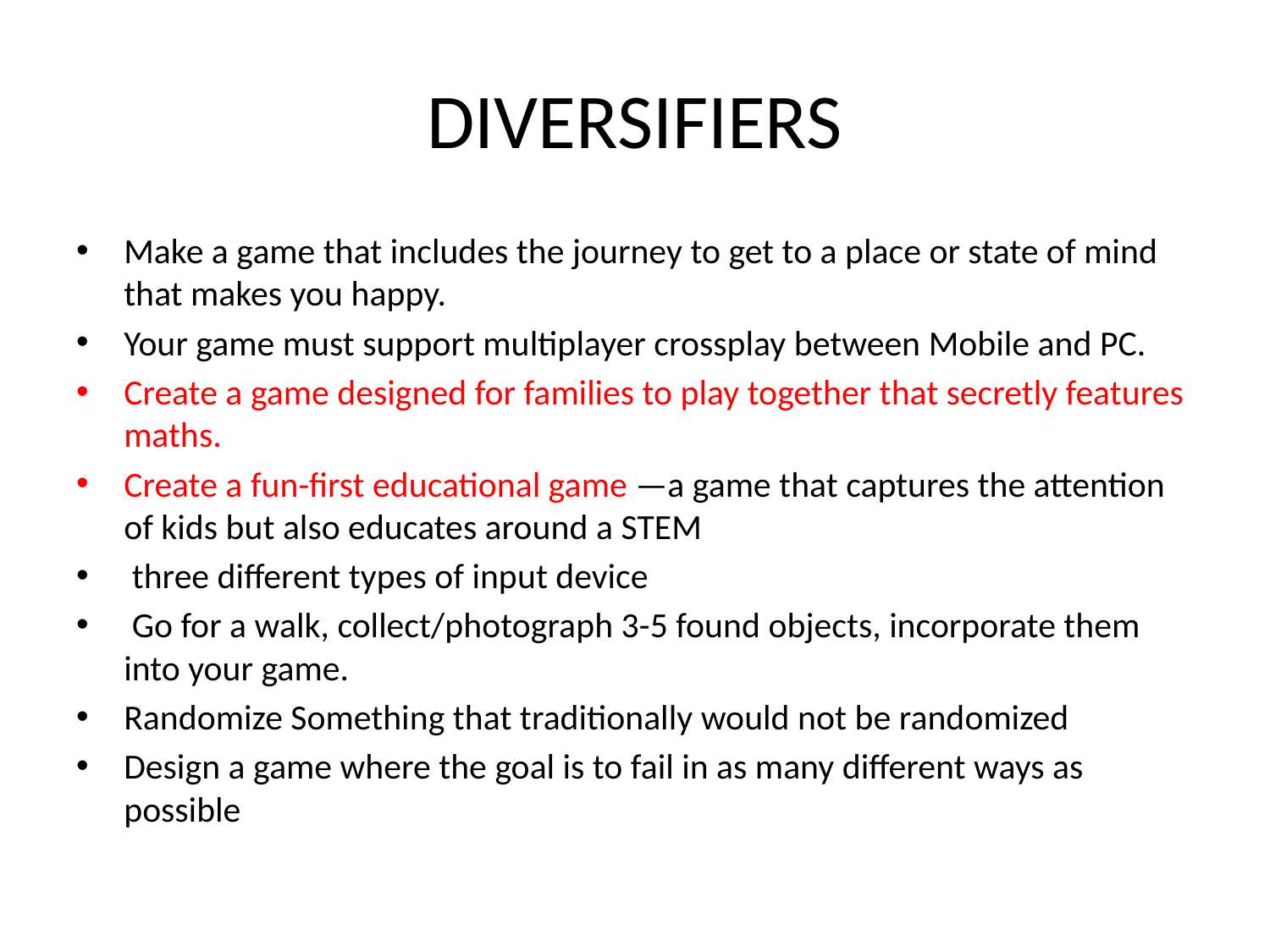

# DIVERSIFIERS
Make a game that includes the journey to get to a place or state of mind that makes you happy.
Your game must support multiplayer crossplay between Mobile and PC.
Create a game designed for families to play together that secretly features maths.
Create a fun-first educational game —a game that captures the attention of kids but also educates around a STEM
 three different types of input device
 Go for a walk, collect/photograph 3-5 found objects, incorporate them into your game.
Randomize Something that traditionally would not be randomized
Design a game where the goal is to fail in as many different ways as possible